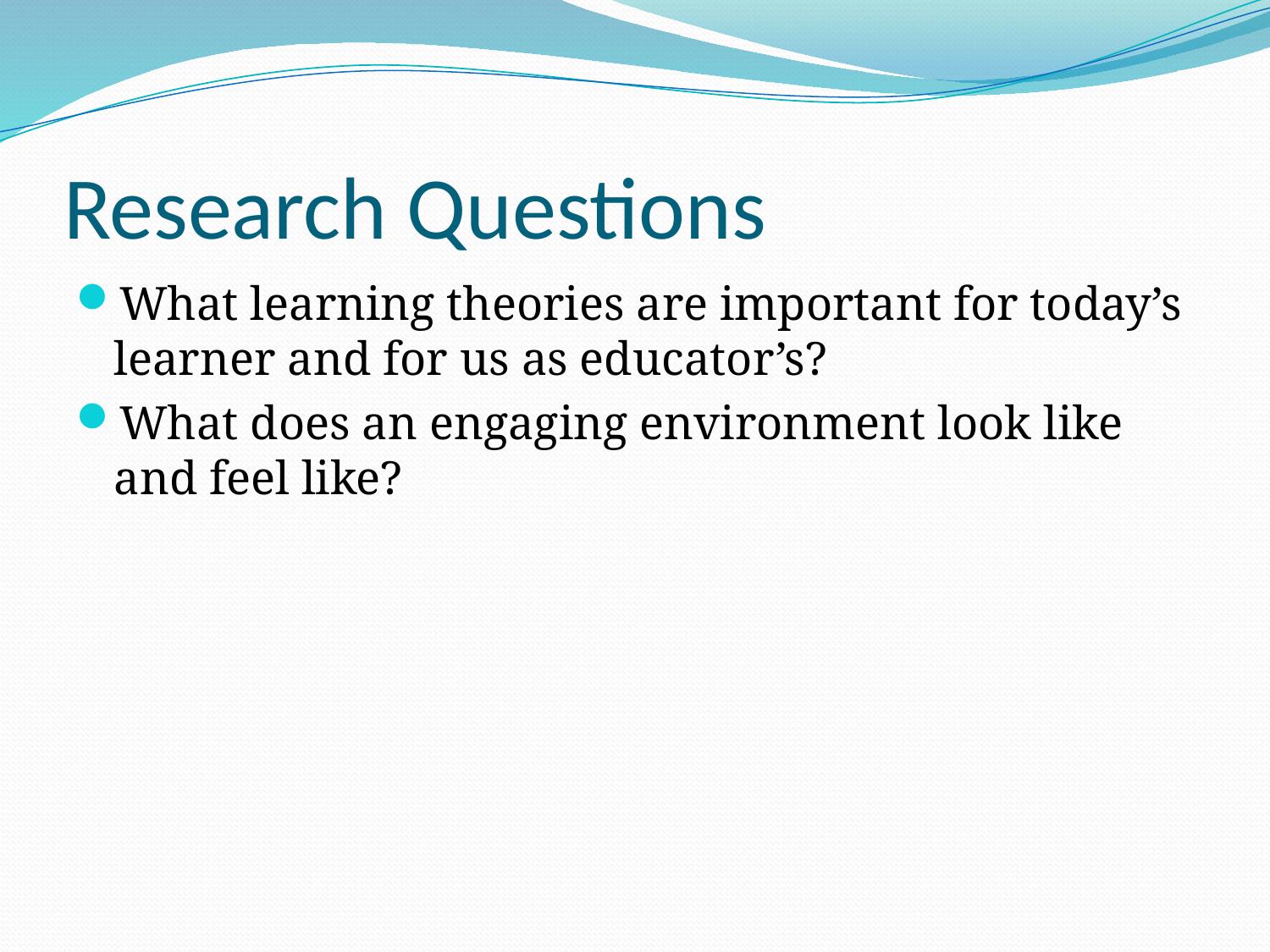

# Research Questions
What learning theories are important for today’s learner and for us as educator’s?
What does an engaging environment look like and feel like?